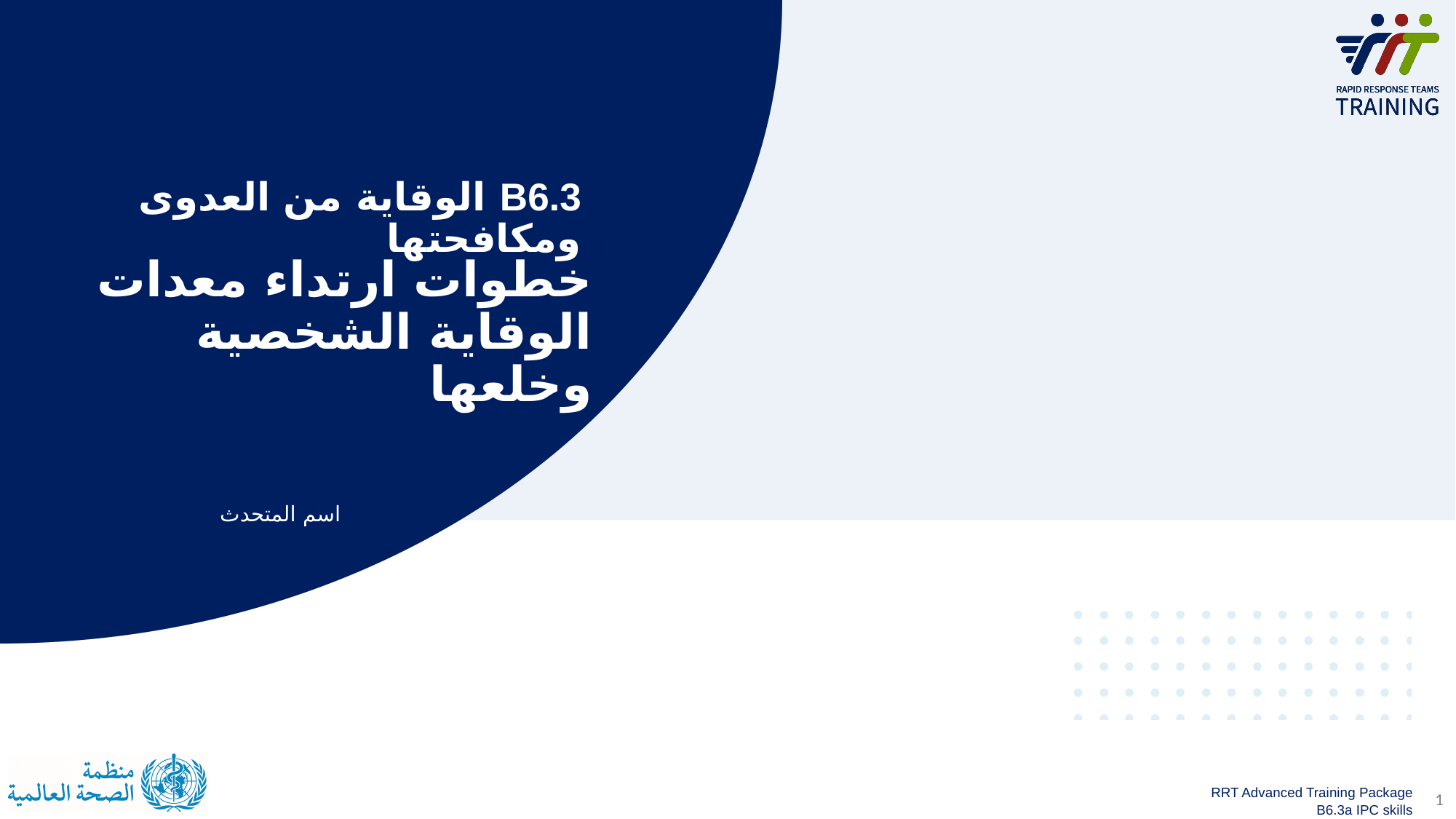

B6.3 الوقاية من العدوى ومكافحتها
# خطوات ارتداء معدات الوقاية الشخصية وخلعها
اسم المتحدث